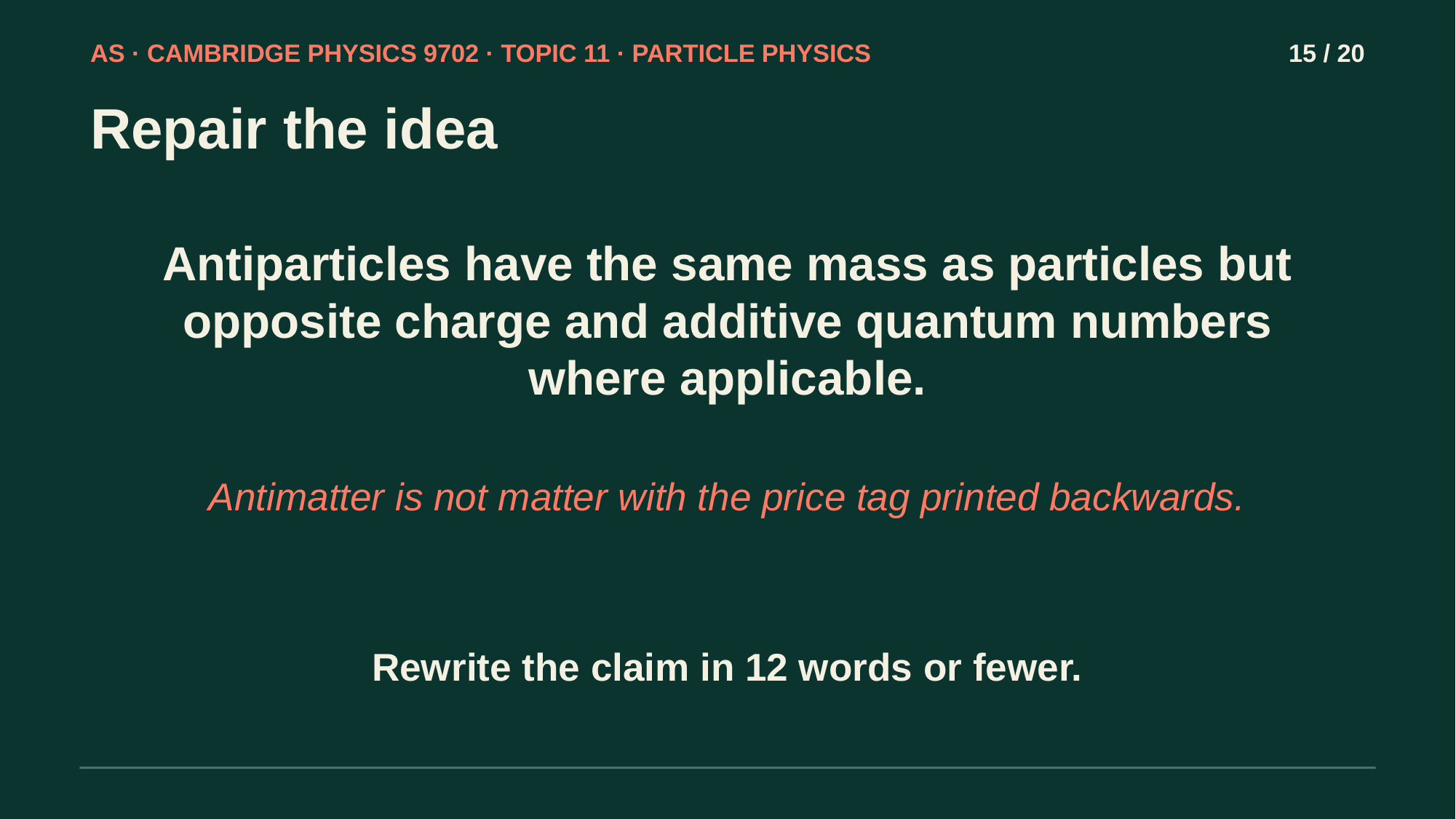

AS · CAMBRIDGE PHYSICS 9702 · TOPIC 11 · PARTICLE PHYSICS
15 / 20
Repair the idea
Antiparticles have the same mass as particles but opposite charge and additive quantum numbers where applicable.
Antimatter is not matter with the price tag printed backwards.
Rewrite the claim in 12 words or fewer.